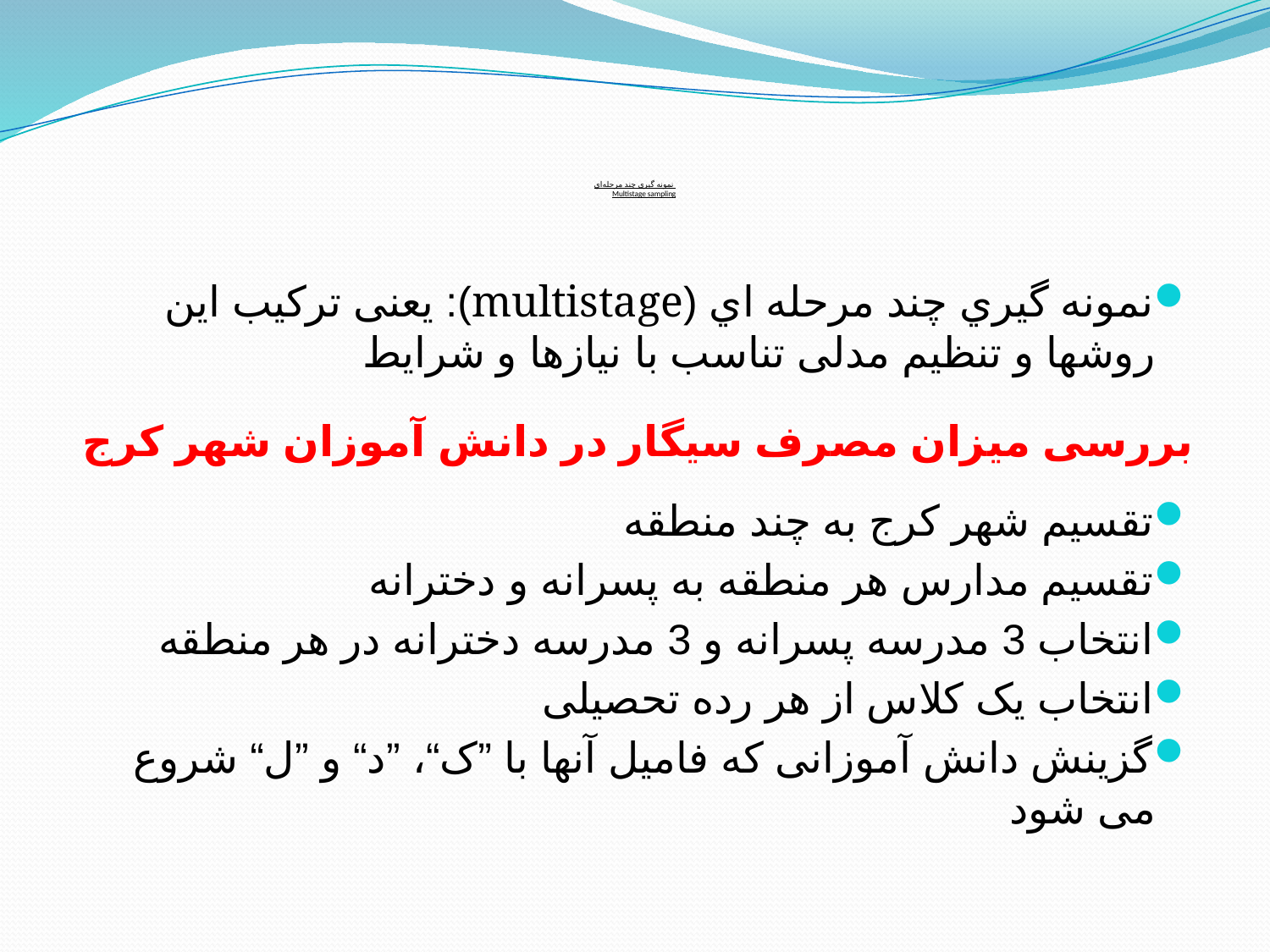

# نمونه گيری چند مرحله‌اي Multistage sampling
نمونه گيري چند مرحله اي (multistage): یعنی ترکیب این روشها و تنظیم مدلی تناسب با نیازها و شرایط

بررسی میزان مصرف سیگار در دانش آموزان شهر کرج

تقسیم شهر کرج به چند منطقه
تقسیم مدارس هر منطقه به پسرانه و دخترانه
انتخاب 3 مدرسه پسرانه و 3 مدرسه دخترانه در هر منطقه
انتخاب یک کلاس از هر رده تحصیلی
گزینش دانش آموزانی که فامیل آنها با ”ک“، ”د“ و ”ل“ شروع می شود